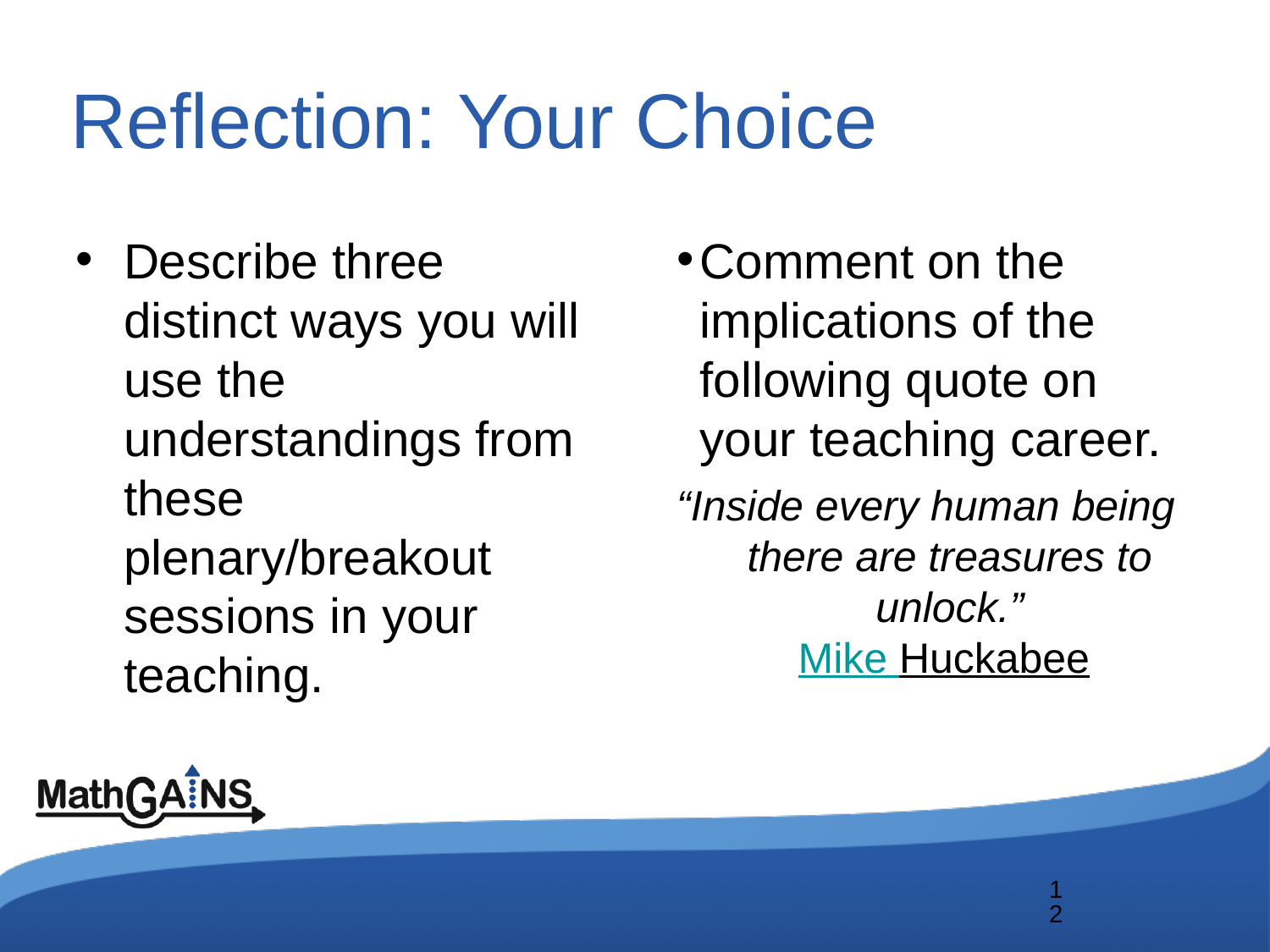

# Reflection: Your Choice
Describe three distinct ways you will use the understandings from these plenary/breakout sessions in your teaching.

Comment on the implications of the following quote on your teaching career.
“Inside every human being there are treasures to unlock.”
Mike Huckabee

12